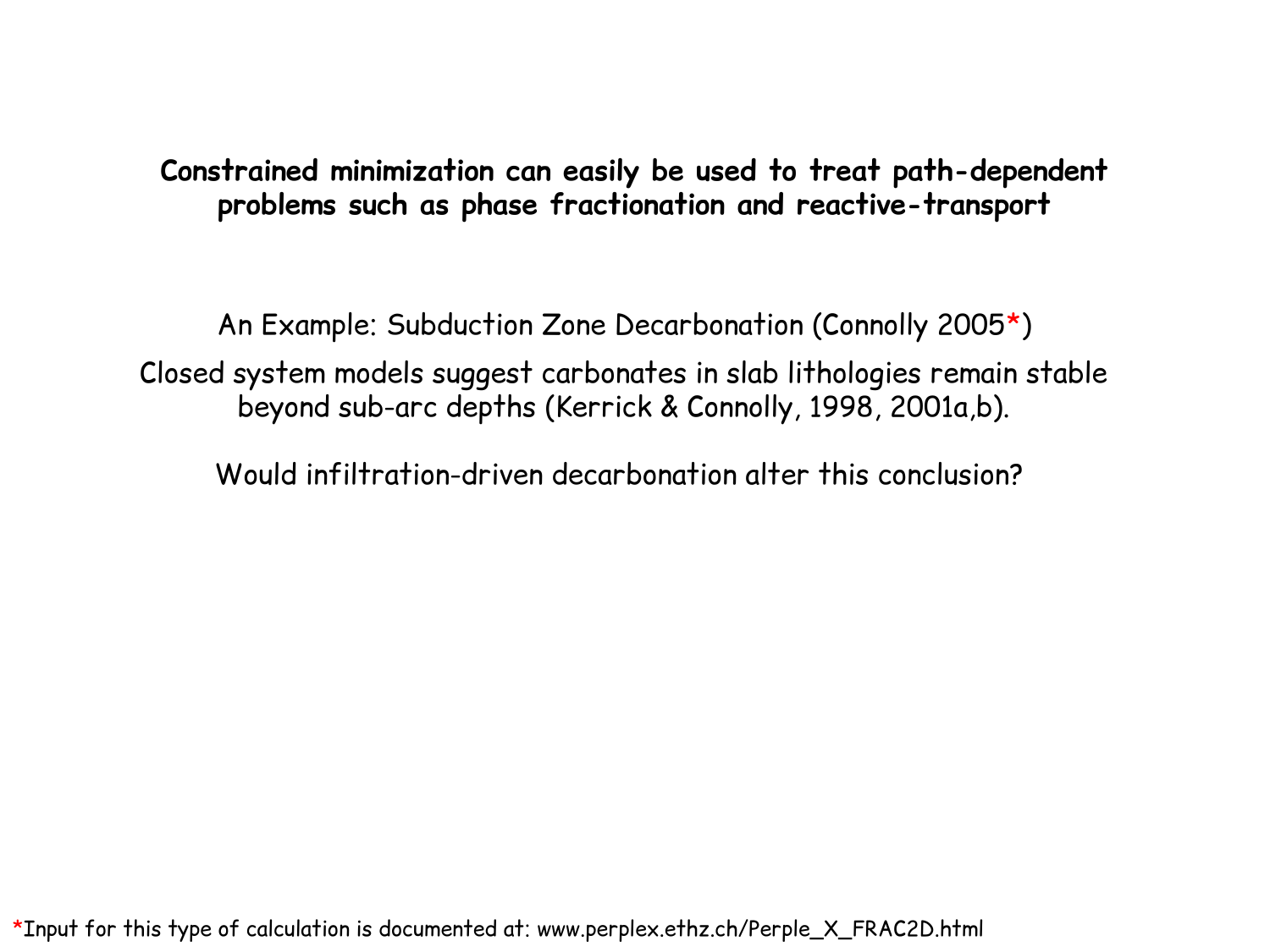

# Constrained minimization can easily be used to treat path-dependent problems such as phase fractionation and reactive-transport
An Example: Subduction Zone Decarbonation (Connolly 2005*)
Closed system models suggest carbonates in slab lithologies remain stable beyond sub-arc depths (Kerrick & Connolly, 1998, 2001a,b).
Would infiltration-driven decarbonation alter this conclusion?

*Input for this type of calculation is documented at: www.perplex.ethz.ch/Perple_X_FRAC2D.html